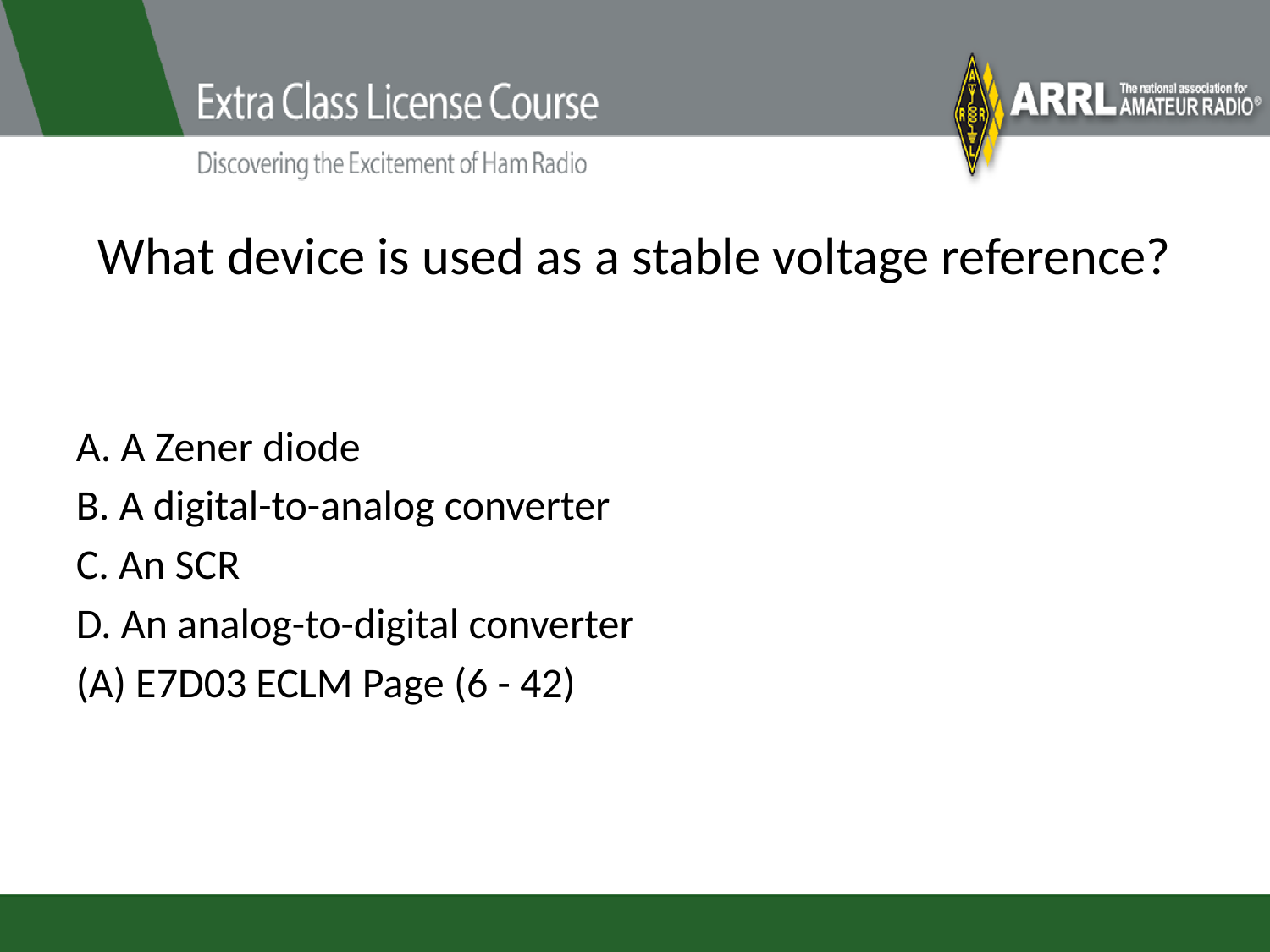

# What device is used as a stable voltage reference?
A. A Zener diode
B. A digital-to-analog converter
C. An SCR
D. An analog-to-digital converter
(A) E7D03 ECLM Page (6 - 42)